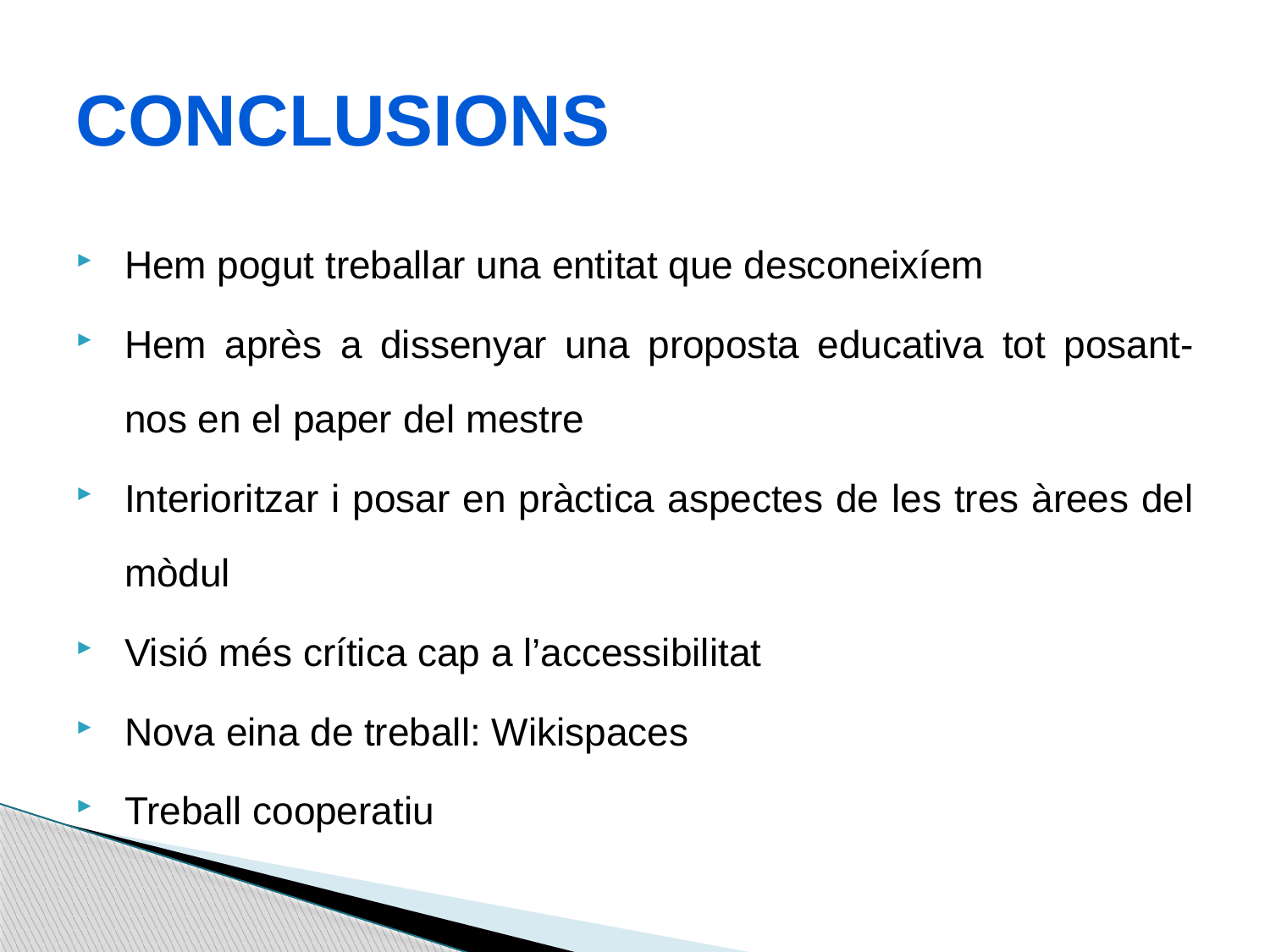

# Conclusions
Hem pogut treballar una entitat que desconeixíem
Hem après a dissenyar una proposta educativa tot posant-nos en el paper del mestre
Interioritzar i posar en pràctica aspectes de les tres àrees del mòdul
Visió més crítica cap a l’accessibilitat
Nova eina de treball: Wikispaces
Treball cooperatiu